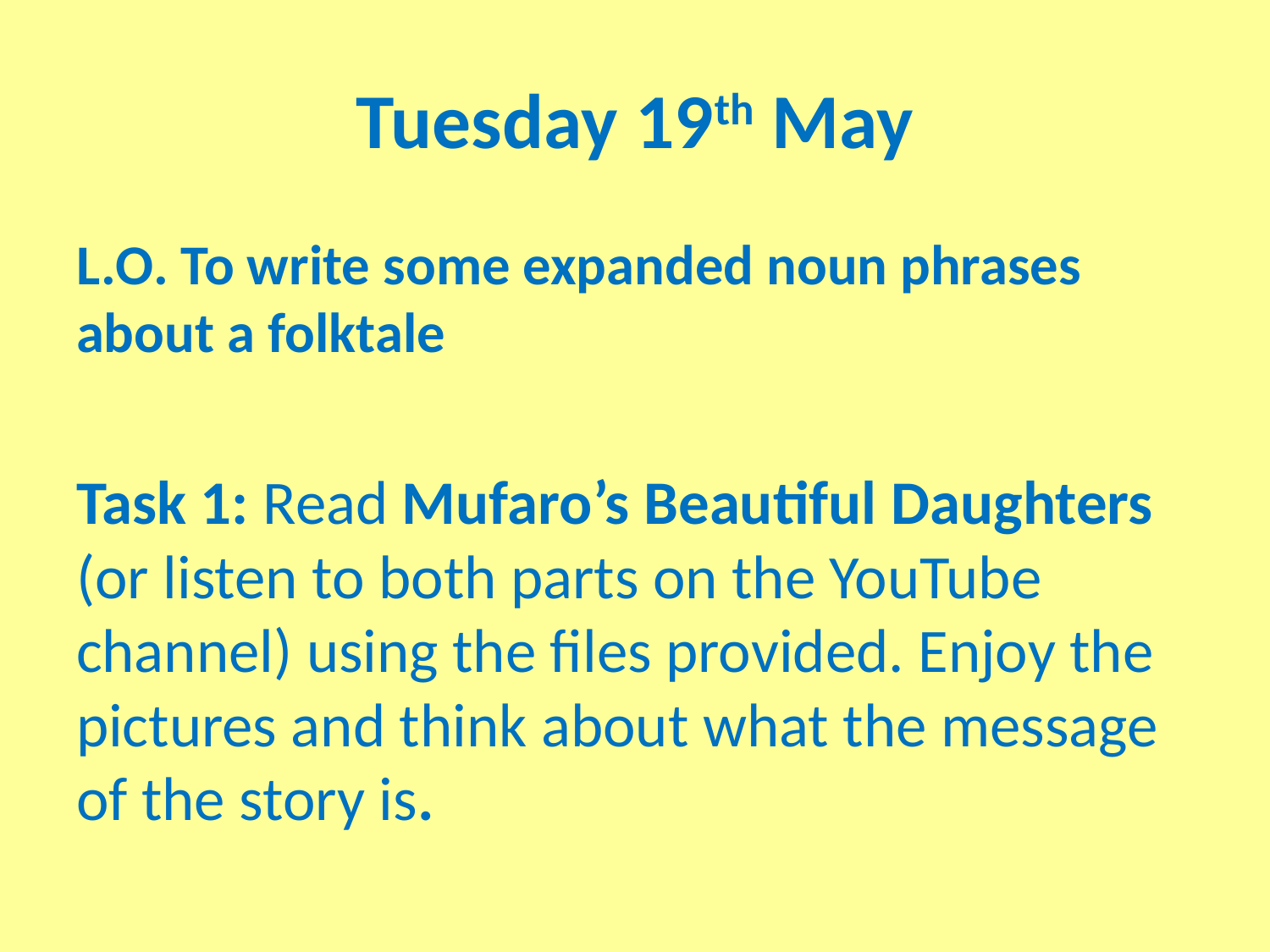

# Tuesday 19th May
L.O. To write some expanded noun phrases about a folktale

Task 1: Read Mufaro’s Beautiful Daughters (or listen to both parts on the YouTube channel) using the files provided. Enjoy the pictures and think about what the message of the story is.